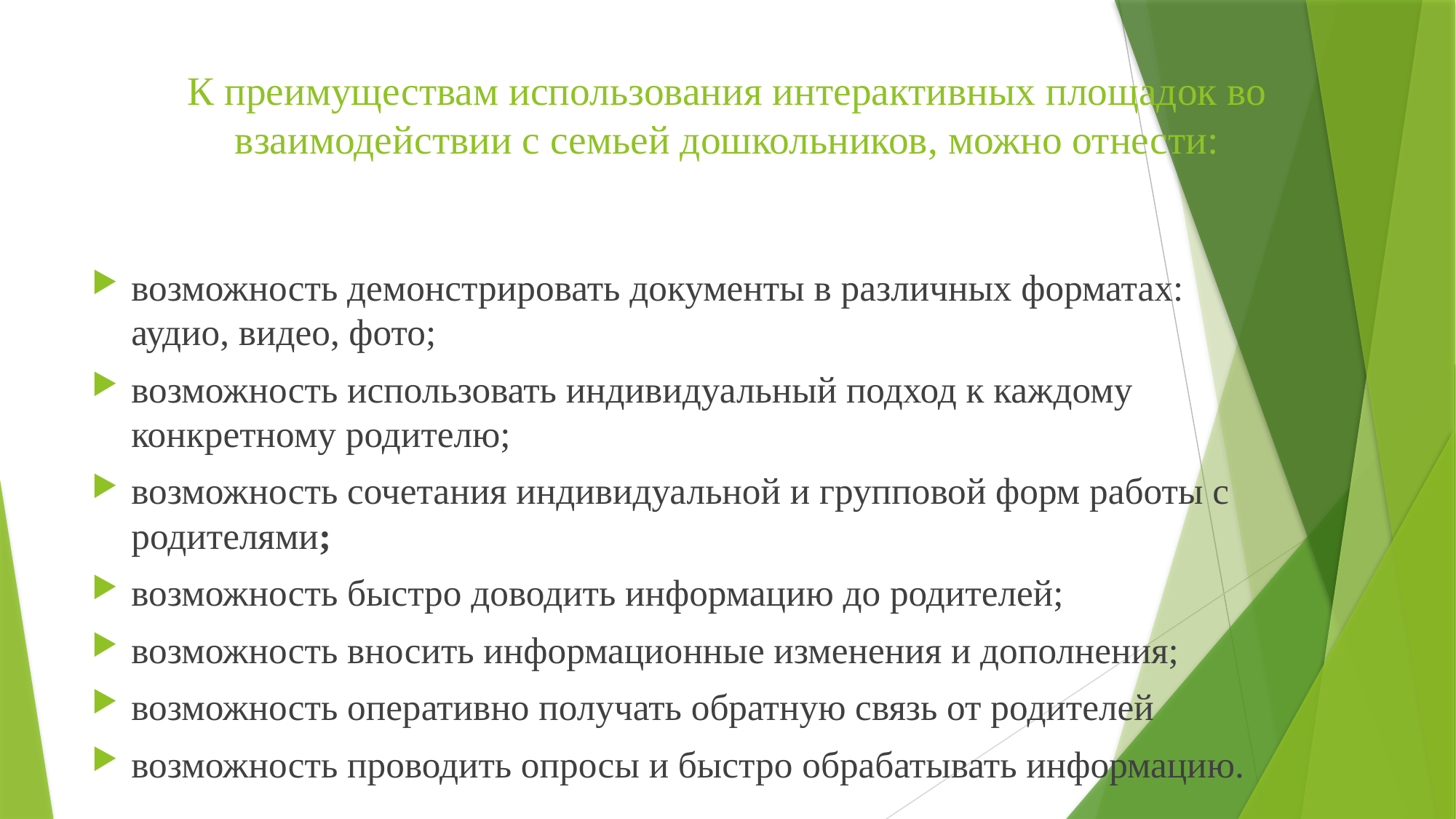

# К преимуществам использования интерактивных площадок во взаимодействии с семьей дошкольников, можно отнести:
возможность демонстрировать документы в различных форматах: аудио, видео, фото;
возможность использовать индивидуальный подход к каждому конкретному родителю;
возможность сочетания индивидуальной и групповой форм работы с родителями;
возможность быстро доводить информацию до родителей;
возможность вносить информационные изменения и дополнения;
возможность оперативно получать обратную связь от родителей
возможность проводить опросы и быстро обрабатывать информацию.